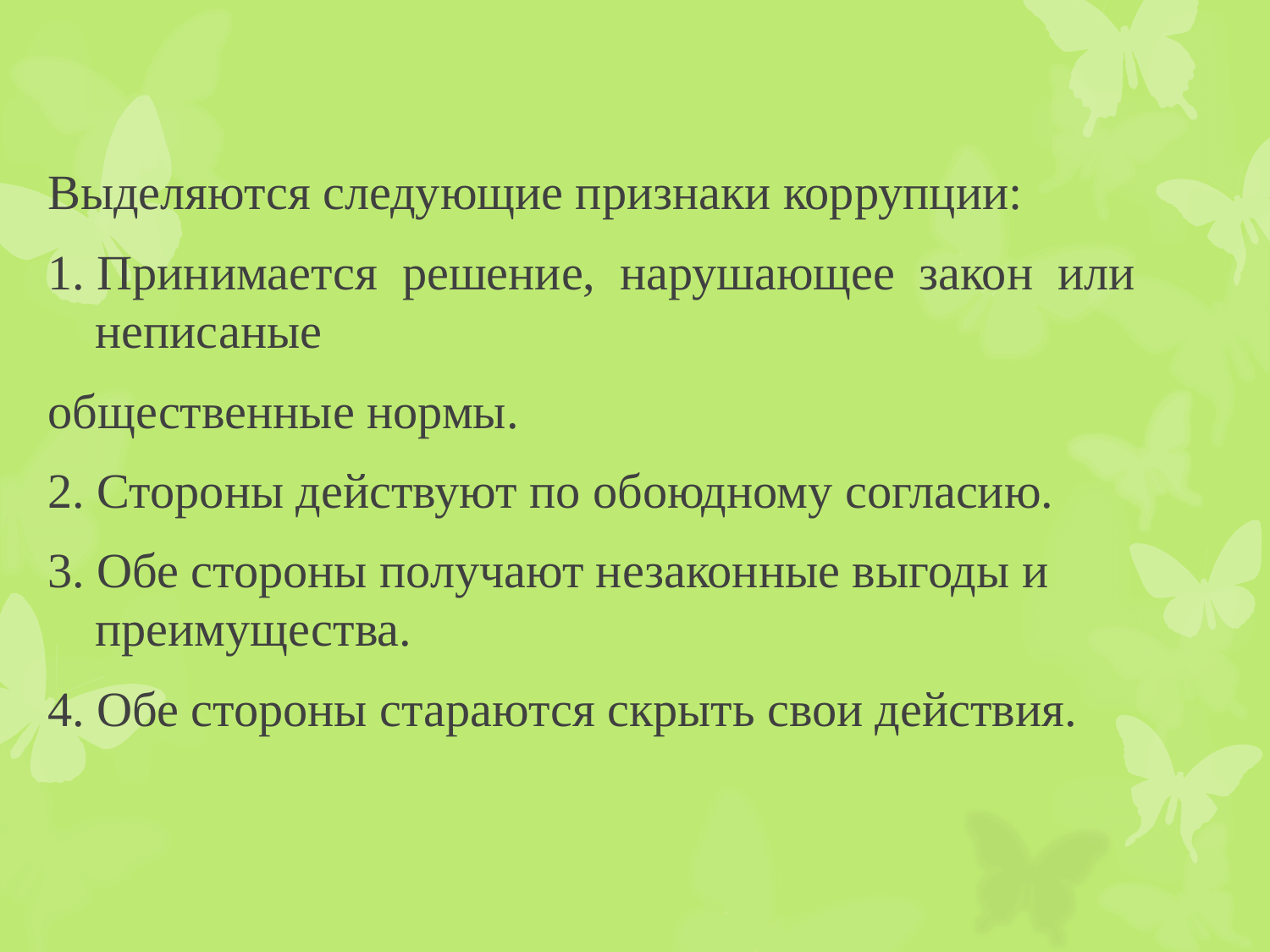

Выделяются следующие признаки коррупции:
1. Принимается  решение,  нарушающее  закон  или  неписаные
общественные нормы.
2. Стороны действуют по обоюдному согласию.
3. Обе стороны получают незаконные выгоды и преимущества.
4. Обе стороны стараются скрыть свои действия.